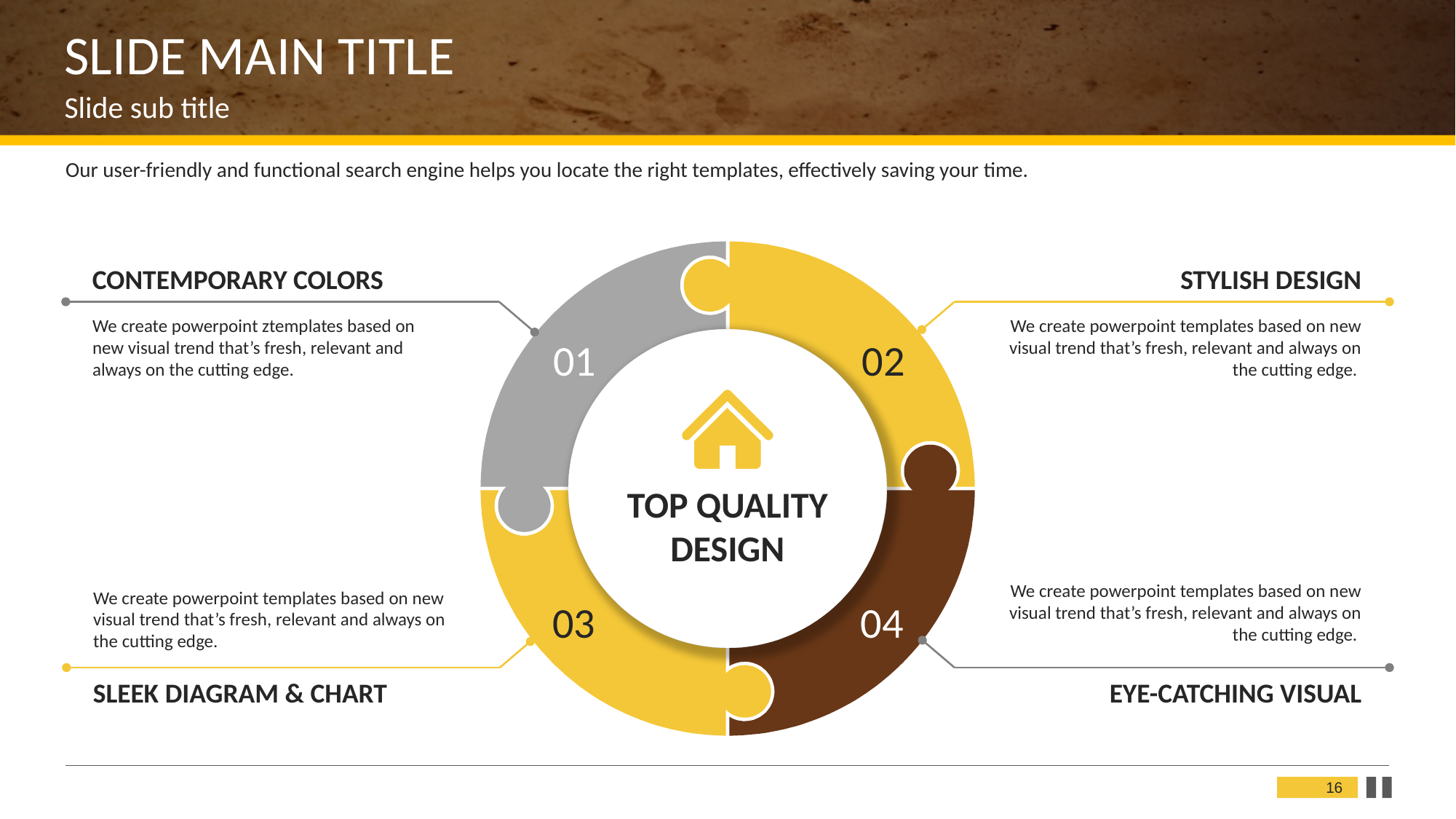

SLIDE MAIN TITLE
Slide sub title
Our user-friendly and functional search engine helps you locate the right templates, effectively saving your time.

STYLISH DESIGN
We create powerpoint templates based on new visual trend that’s fresh, relevant and always on the cutting edge.
CONTEMPORARY COLORS
We create powerpoint ztemplates based on new visual trend that’s fresh, relevant and always on the cutting edge.

01
02

TOP QUALITY DESIGN
We create powerpoint templates based on new visual trend that’s fresh, relevant and always on the cutting edge.
EYE-CATCHING VISUAL
We create powerpoint templates based on new visual trend that’s fresh, relevant and always on the cutting edge.
SLEEK DIAGRAM & CHART
03
04
16